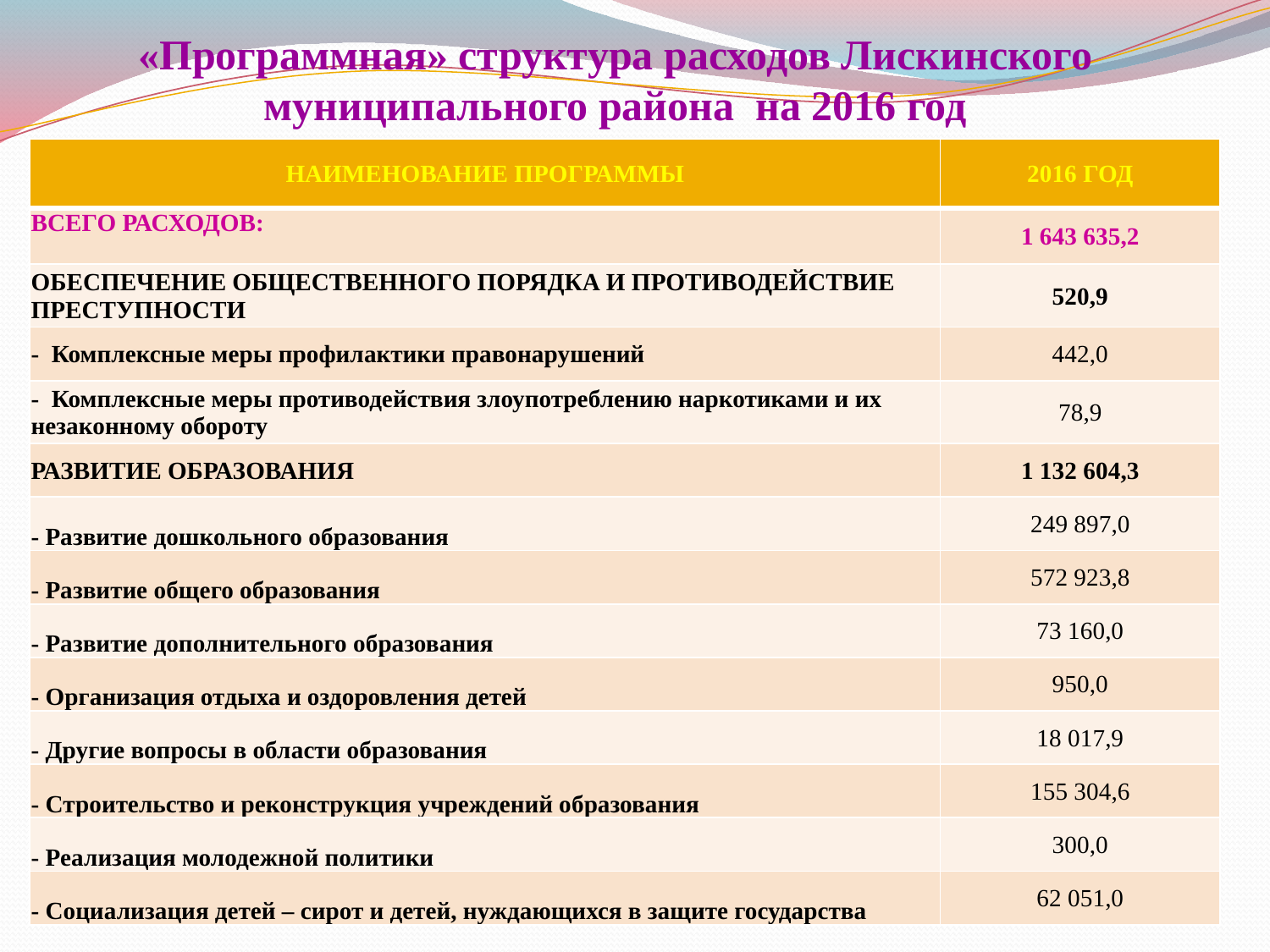

# «Программная» структура расходов Лискинского муниципального района  на 2016 год
| НАИМЕНОВАНИЕ ПРОГРАММЫ | 2016 ГОД |
| --- | --- |
| ВСЕГО РАСХОДОВ: | 1 643 635,2 |
| ОБЕСПЕЧЕНИЕ ОБЩЕСТВЕННОГО ПОРЯДКА И ПРОТИВОДЕЙСТВИЕ ПРЕСТУПНОСТИ | 520,9 |
| - Комплексные меры профилактики правонарушений | 442,0 |
| - Комплексные меры противодействия злоупотреблению наркотиками и их незаконному обороту | 78,9 |
| РАЗВИТИЕ ОБРАЗОВАНИЯ | 1 132 604,3 |
| - Развитие дошкольного образования | 249 897,0 |
| - Развитие общего образования | 572 923,8 |
| - Развитие дополнительного образования | 73 160,0 |
| - Организация отдыха и оздоровления детей | 950,0 |
| - Другие вопросы в области образования | 18 017,9 |
| - Строительство и реконструкция учреждений образования | 155 304,6 |
| - Реализация молодежной политики | 300,0 |
| - Социализация детей – сирот и детей, нуждающихся в защите государства | 62 051,0 |